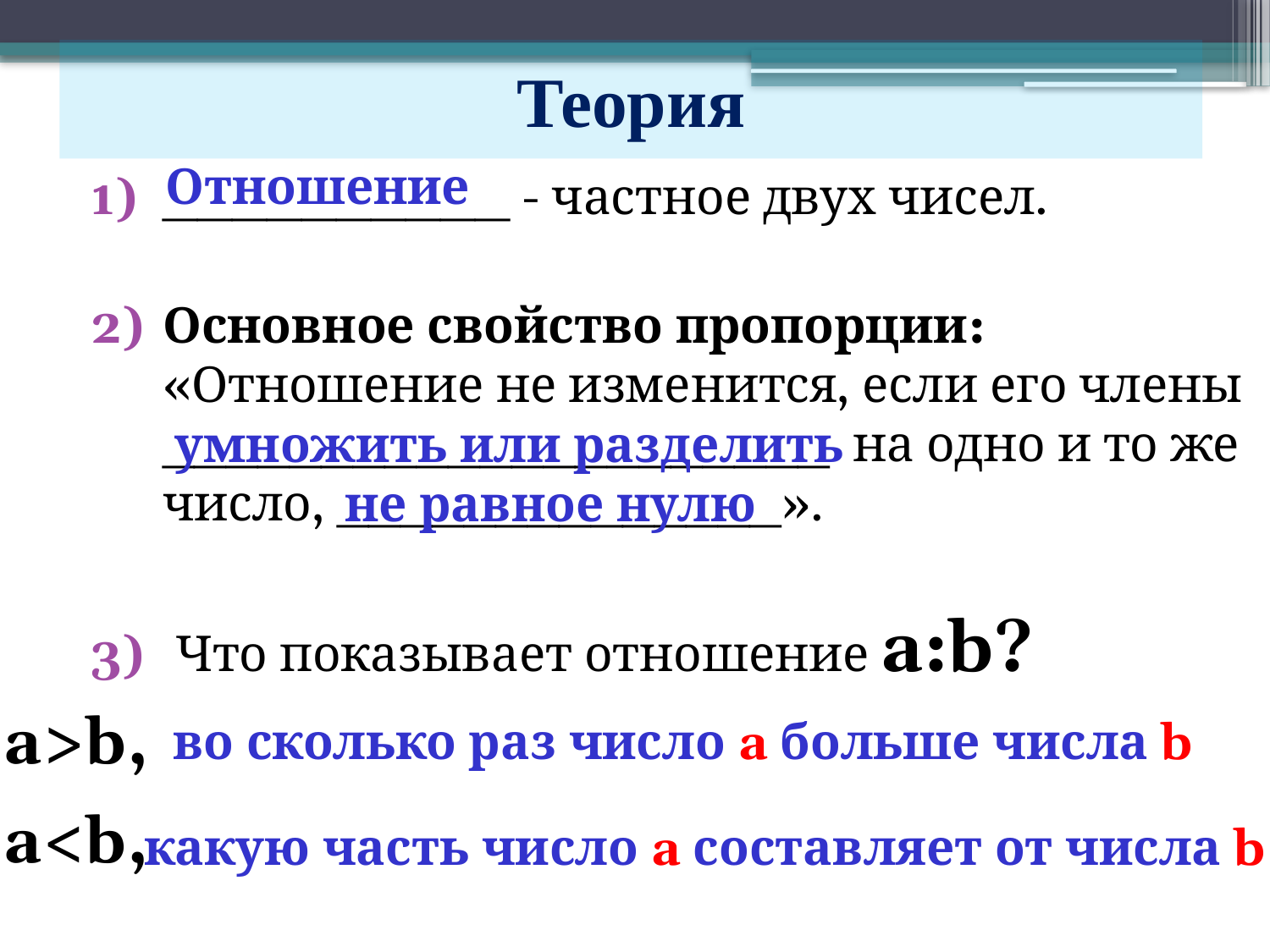

Теория
Отношение
__________ - частное двух чисел.

Основное свойство пропорции: «Отношение не изменится, если его члены _____________________  на одно и то же число, ______________».

 Что показывает отношение a:b?

умножить или разделить
не равное нулю
a>b,
 во сколько раз число a больше числа b
a<b,
 какую часть число a составляет от числа b